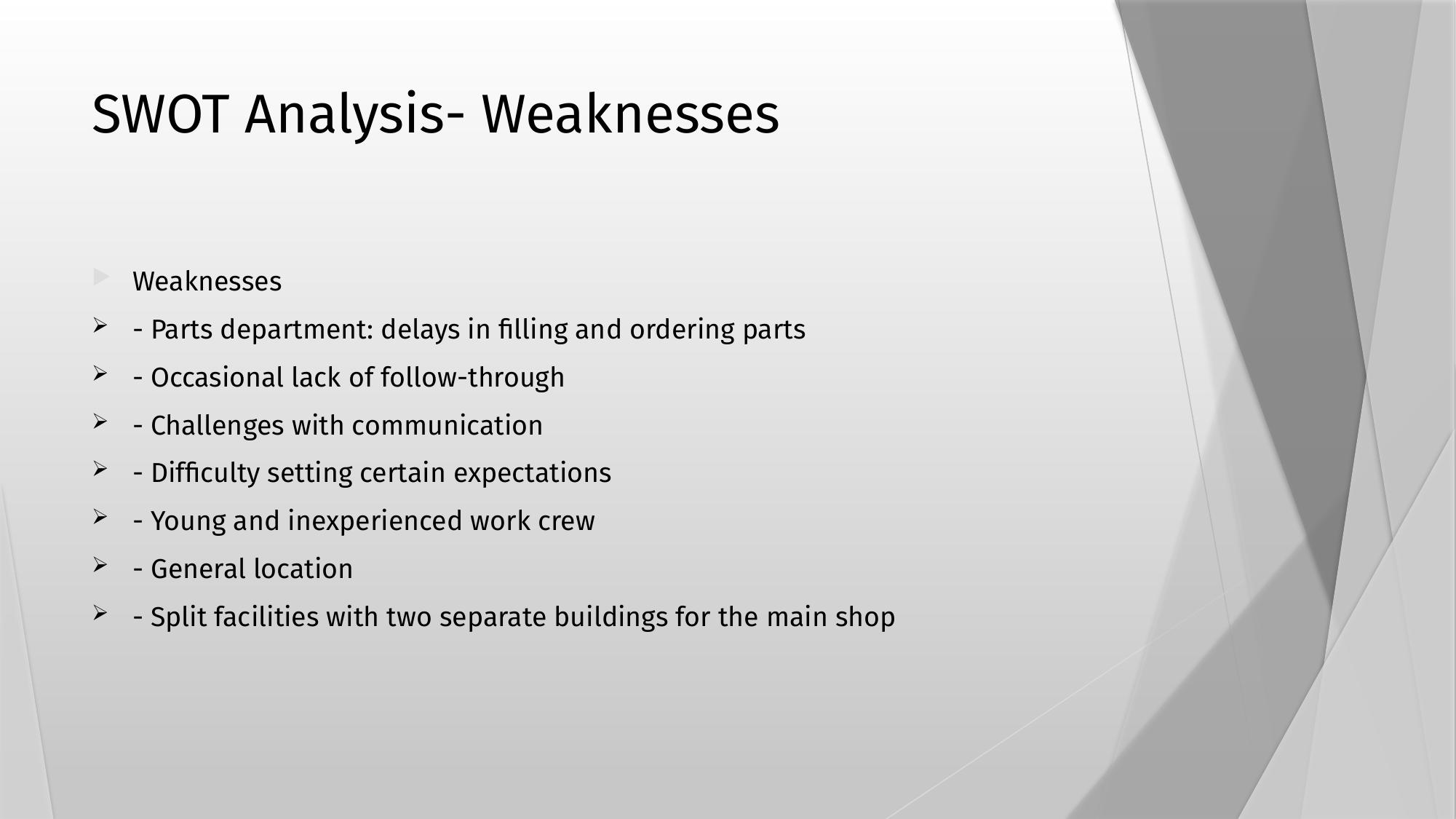

# SWOT Analysis- Weaknesses
Weaknesses
- Parts department: delays in filling and ordering parts
- Occasional lack of follow-through
- Challenges with communication
- Difficulty setting certain expectations
- Young and inexperienced work crew
- General location
- Split facilities with two separate buildings for the main shop